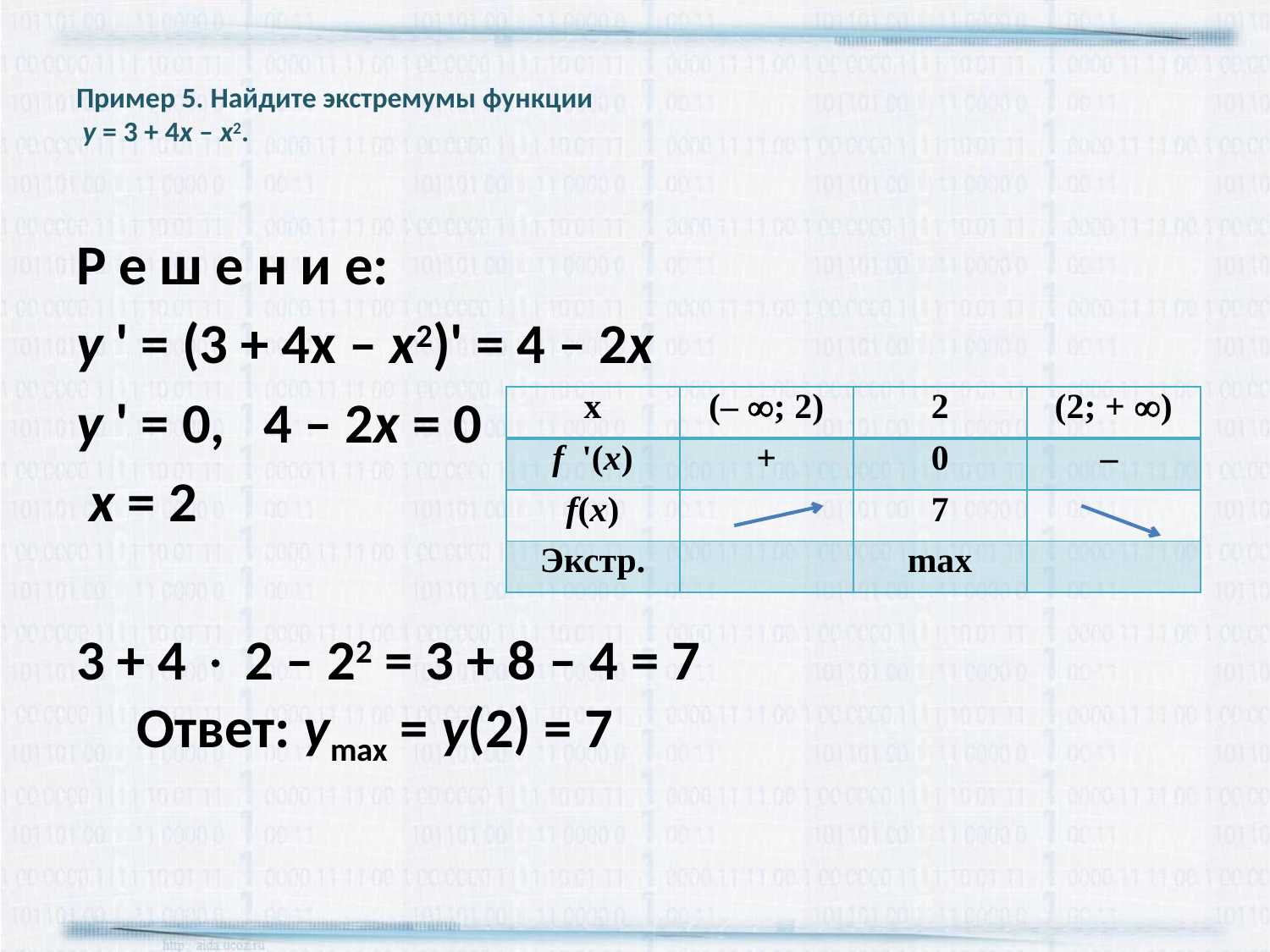

# Пример 5. Найдите экстремумы функции у = 3 + 4х – х2.
Р е ш е н и е:
у ' = (3 + 4х – х2)' = 4 – 2х
у ' = 0,   4 – 2х = 0
 х = 2

3 + 4 ⋅ 2 – 22 = 3 + 8 – 4 = 7
 Ответ: ymax = y(2) = 7

| х | (– ∞; 2) | 2 | (2; + ∞) |
| --- | --- | --- | --- |
| f '(х) | + | 0 | – |
| f(x) |  | 7 |  |
| Экстр. |  | max |  |